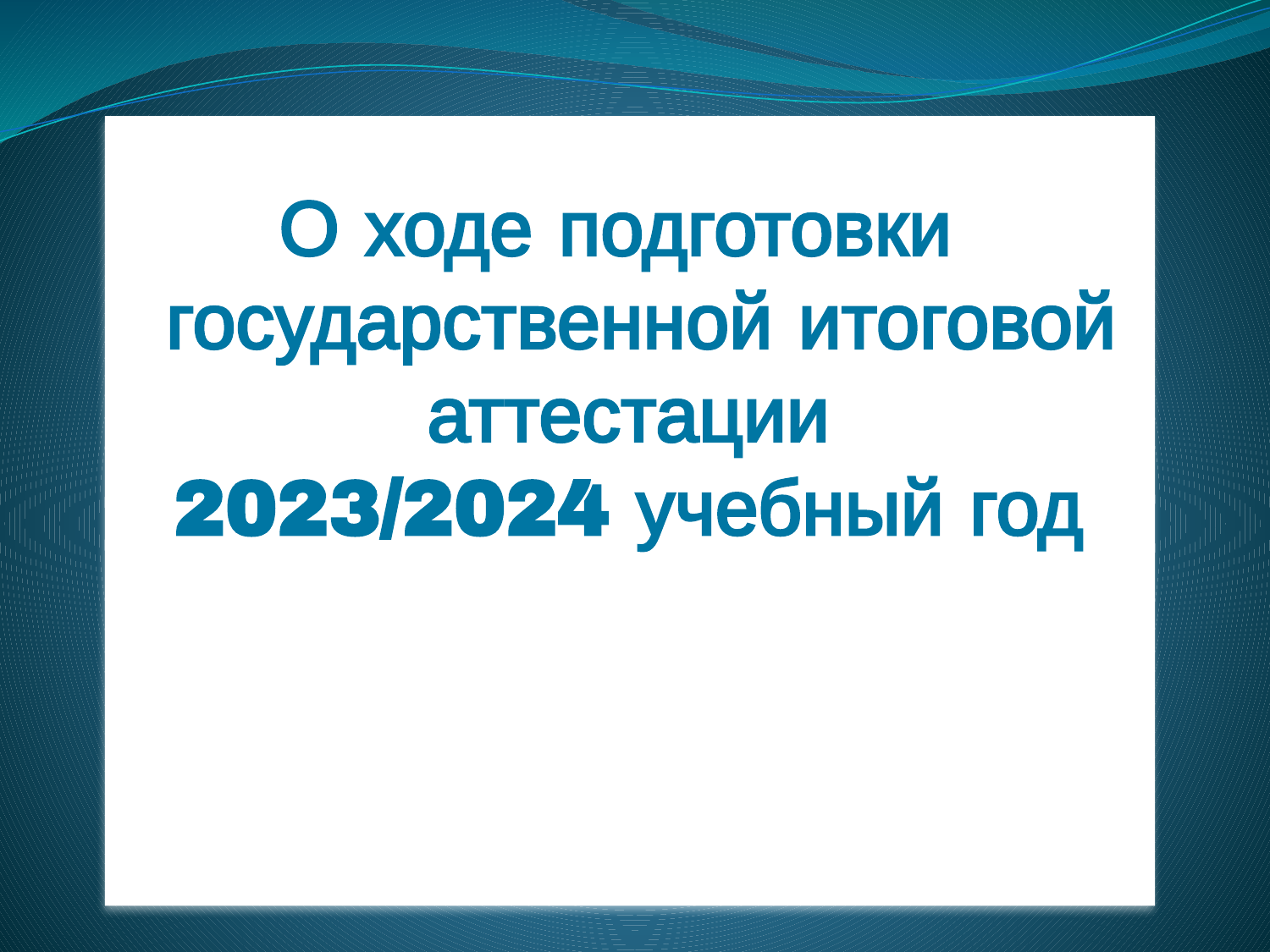

# О ходе подготовки государственной итоговой аттестации 2023/2024 учебный год